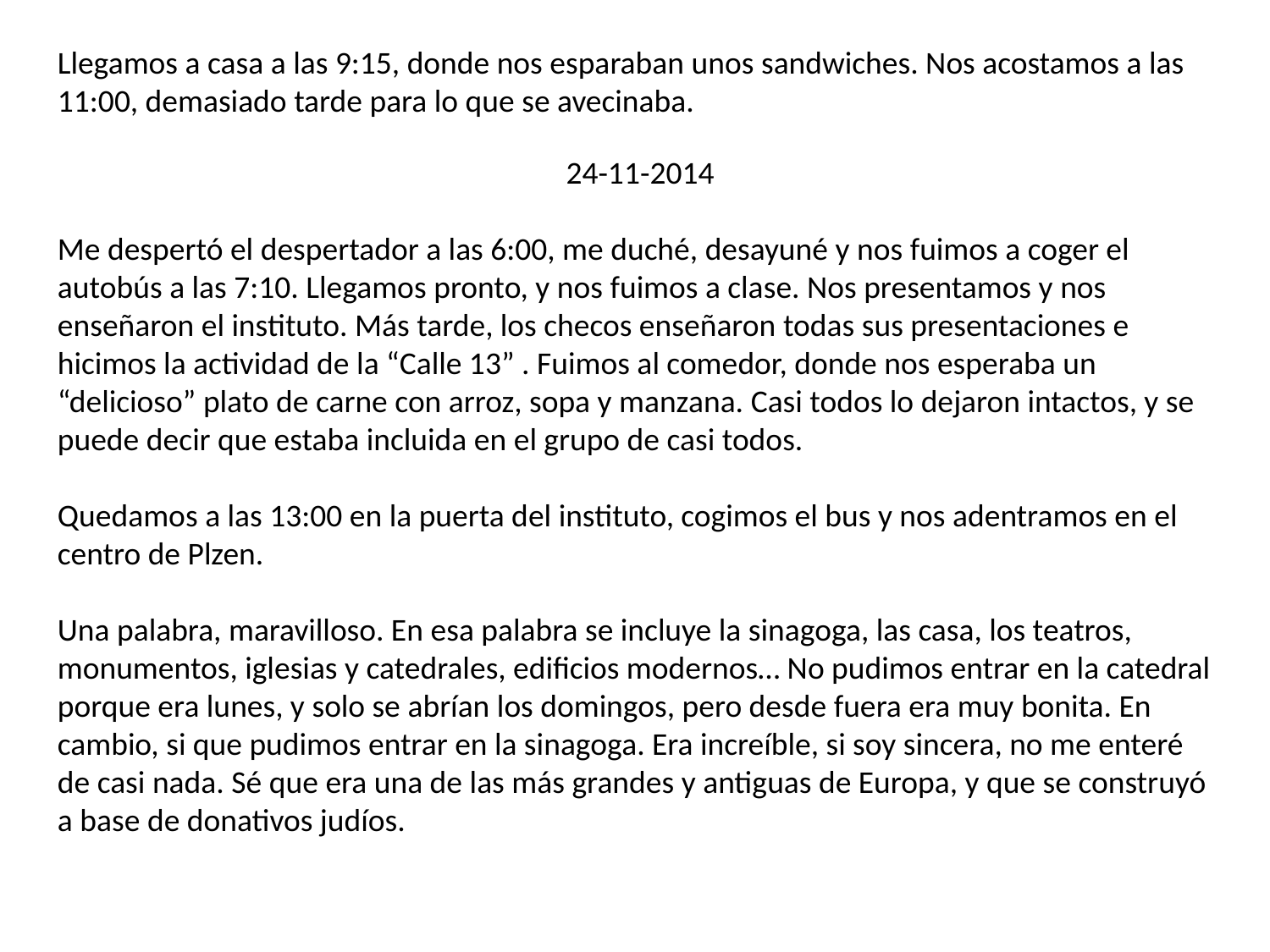

Llegamos a casa a las 9:15, donde nos esparaban unos sandwiches. Nos acostamos a las 11:00, demasiado tarde para lo que se avecinaba.
24-11-2014

Me despertó el despertador a las 6:00, me duché, desayuné y nos fuimos a coger el autobús a las 7:10. Llegamos pronto, y nos fuimos a clase. Nos presentamos y nos enseñaron el instituto. Más tarde, los checos enseñaron todas sus presentaciones e hicimos la actividad de la “Calle 13” . Fuimos al comedor, donde nos esperaba un “delicioso” plato de carne con arroz, sopa y manzana. Casi todos lo dejaron intactos, y se puede decir que estaba incluida en el grupo de casi todos.

Quedamos a las 13:00 en la puerta del instituto, cogimos el bus y nos adentramos en el centro de Plzen.

Una palabra, maravilloso. En esa palabra se incluye la sinagoga, las casa, los teatros, monumentos, iglesias y catedrales, edificios modernos… No pudimos entrar en la catedral porque era lunes, y solo se abrían los domingos, pero desde fuera era muy bonita. En cambio, si que pudimos entrar en la sinagoga. Era increíble, si soy sincera, no me enteré de casi nada. Sé que era una de las más grandes y antiguas de Europa, y que se construyó a base de donativos judíos.